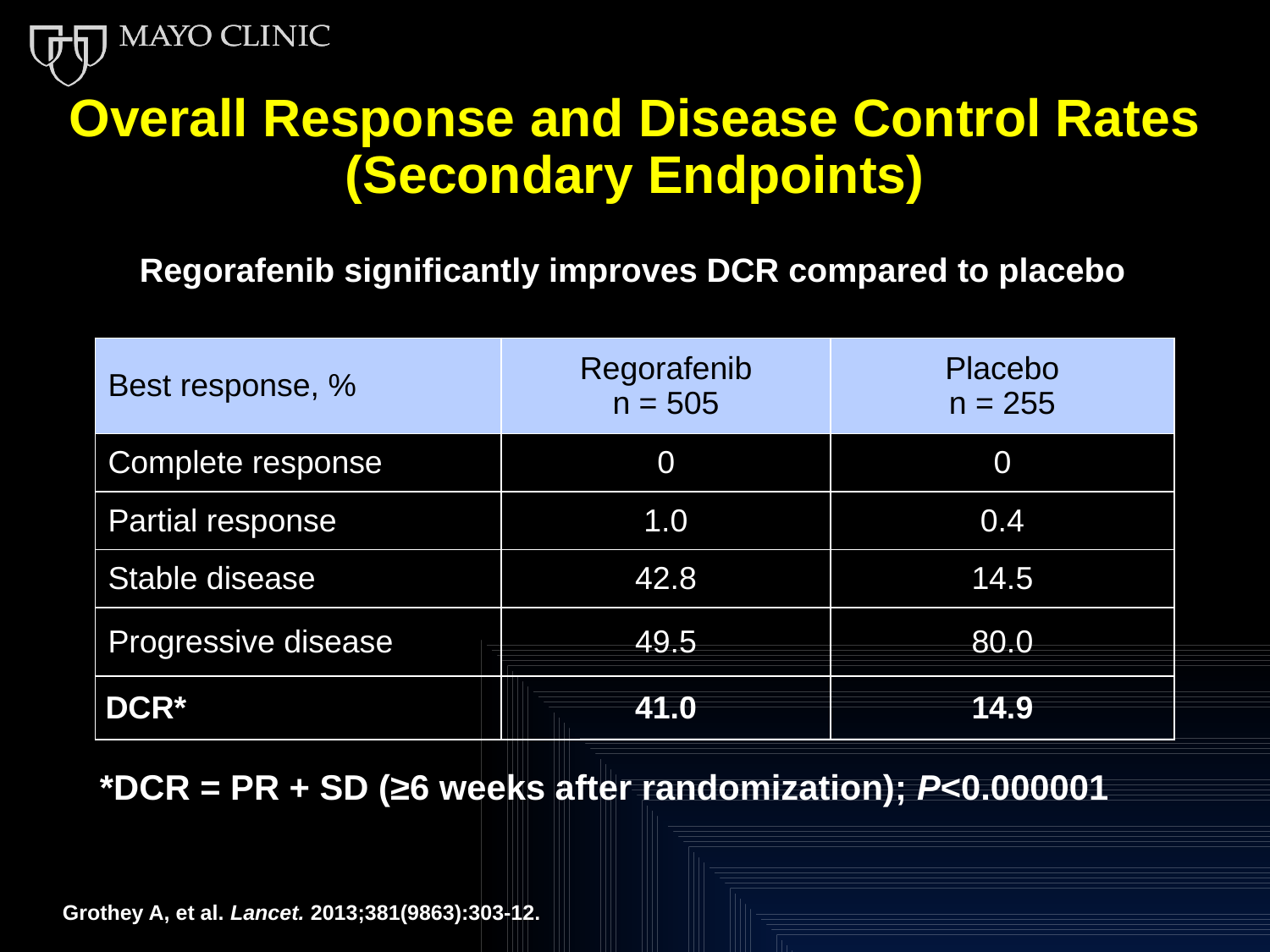

# Overall Response and Disease Control Rates (Secondary Endpoints)
Regorafenib significantly improves DCR compared to placebo
| Best response, % | Regorafenib n = 505 | Placebo n = 255 |
| --- | --- | --- |
| Complete response | 0 | 0 |
| Partial response | 1.0 | 0.4 |
| Stable disease | 42.8 | 14.5 |
| Progressive disease | 49.5 | 80.0 |
| DCR\* | 41.0 | 14.9 |
*DCR = PR + SD (≥6 weeks after randomization); P<0.000001
Grothey A, et al. Lancet. 2013;381(9863):303-12.